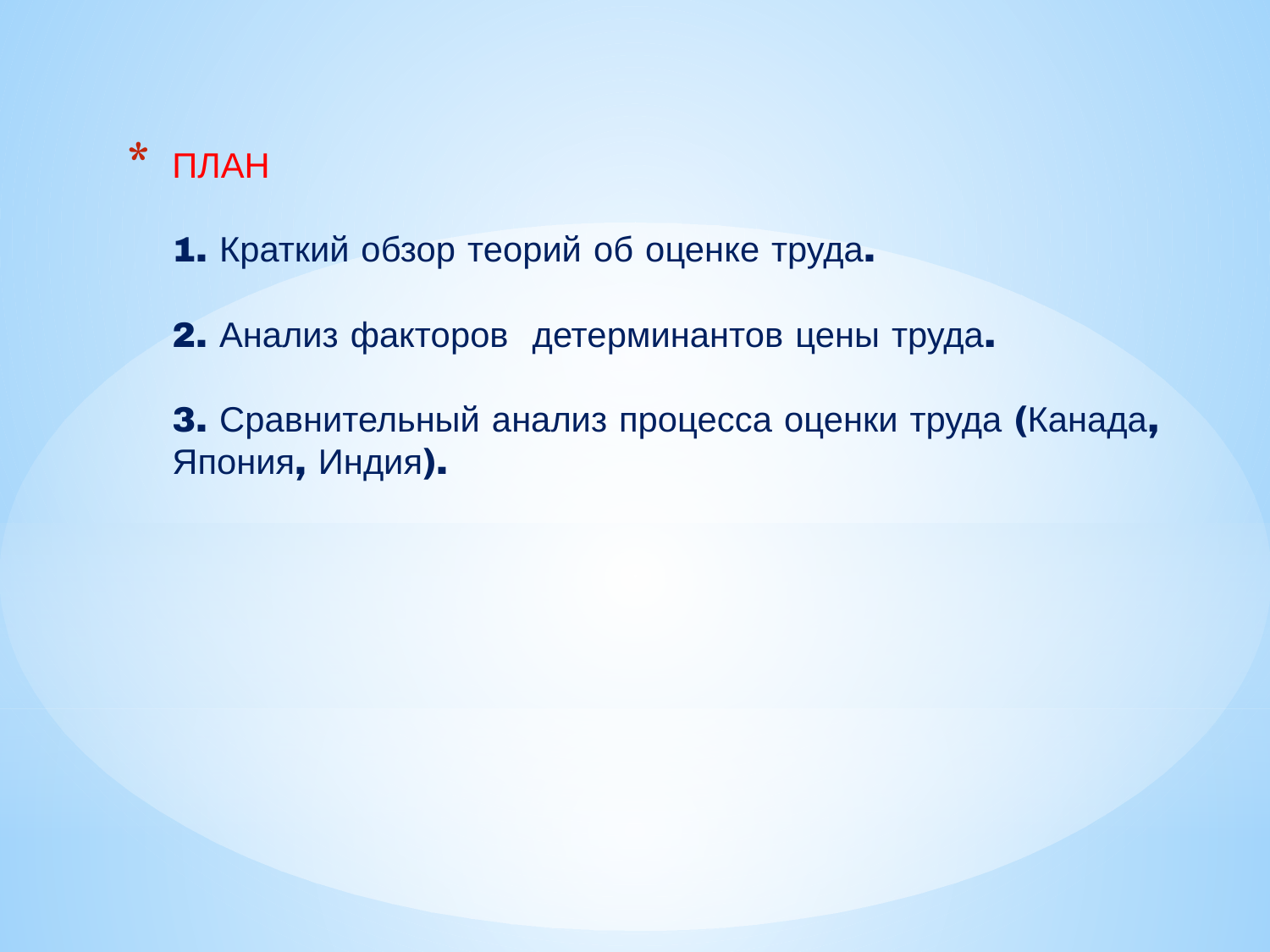

# ПЛАН 1. Краткий обзор теорий об оценке труда. 2. Анализ факторов  детерминантов цены труда. 3. Сравнительный анализ процесса оценки труда (Канада, Япония, Индия).